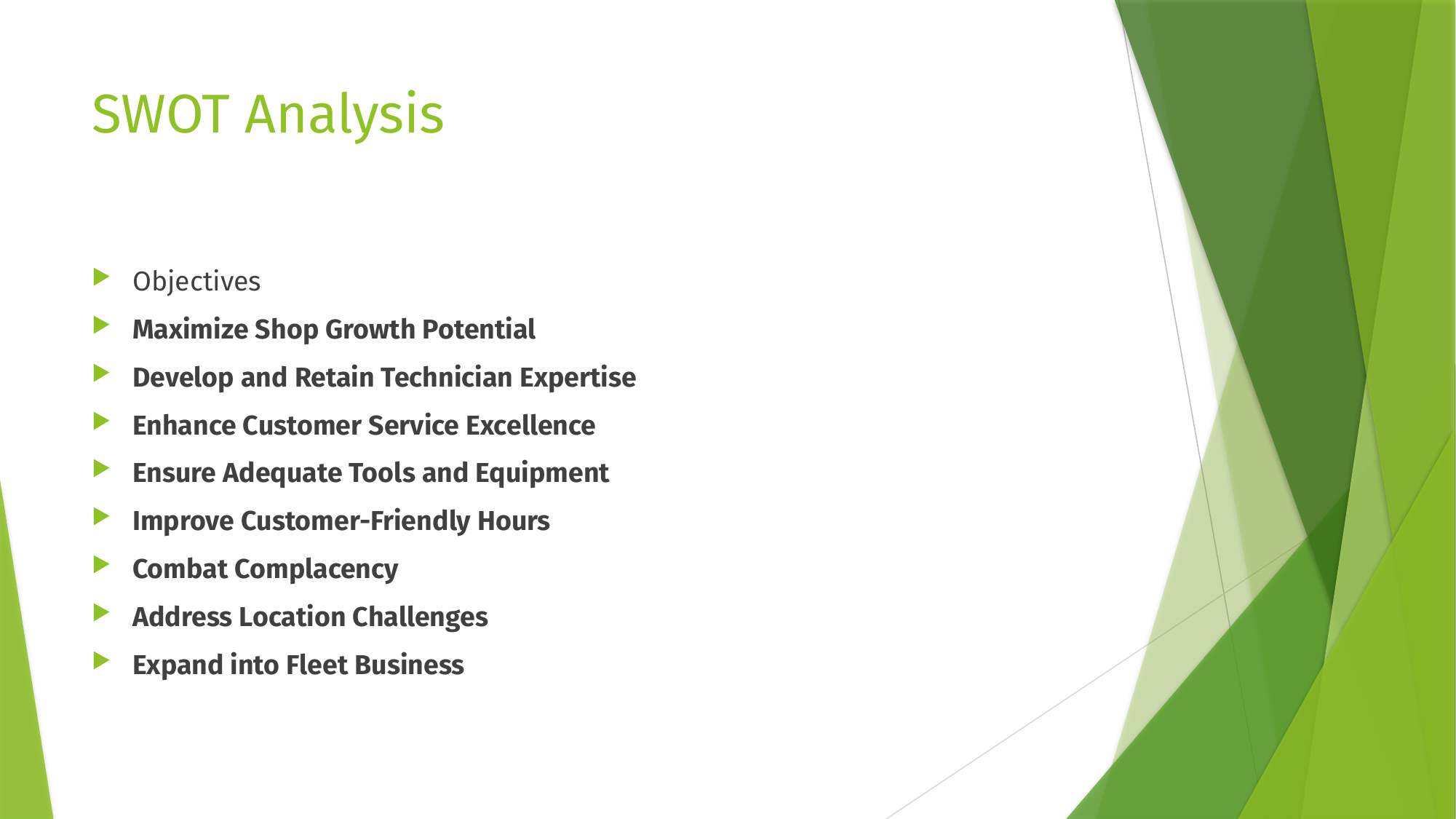

# SWOT Analysis
Objectives
Maximize Shop Growth Potential
Develop and Retain Technician Expertise
Enhance Customer Service Excellence
Ensure Adequate Tools and Equipment
Improve Customer-Friendly Hours
Combat Complacency
Address Location Challenges
Expand into Fleet Business